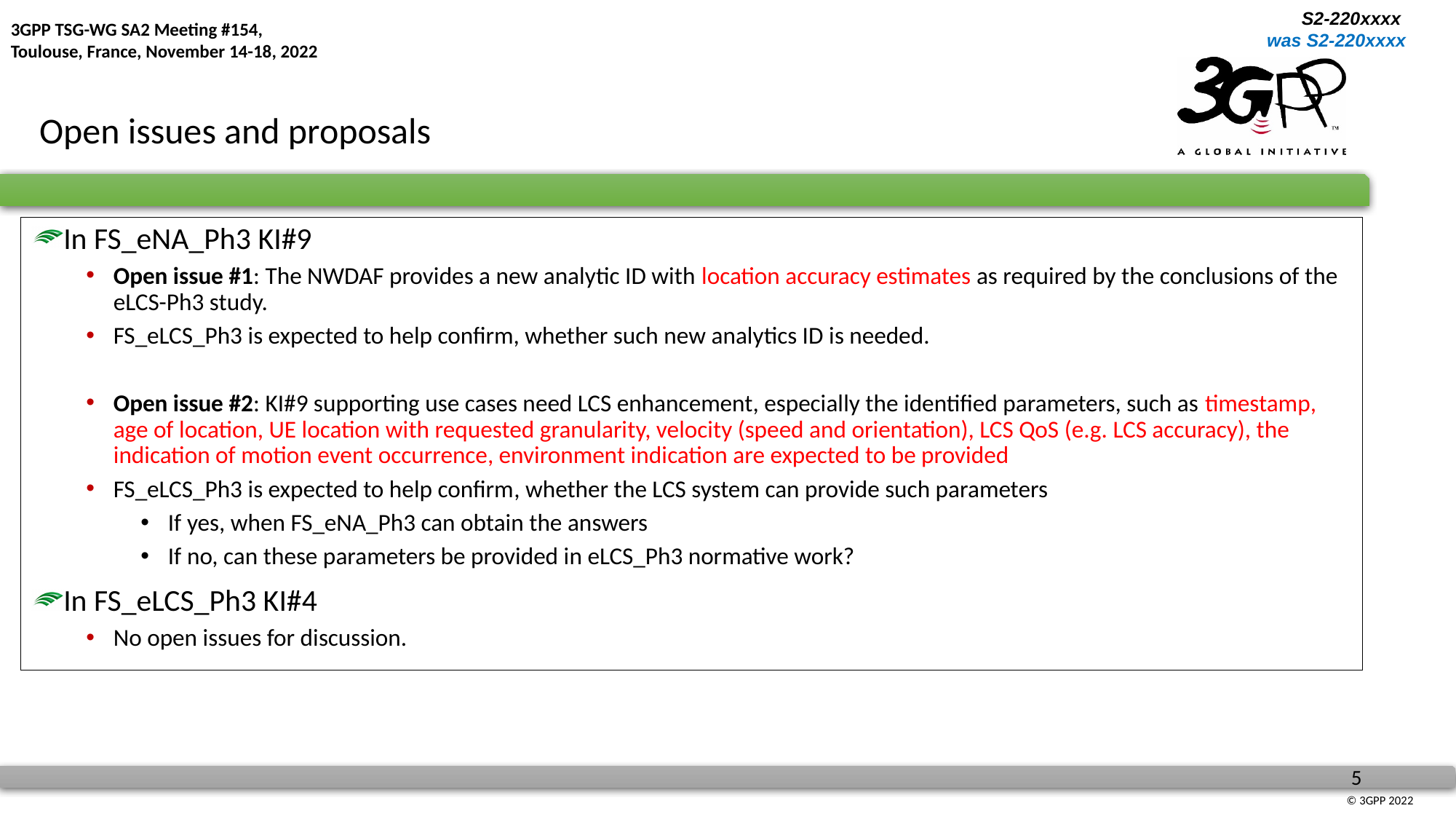

3GPP TSG-WG SA2 Meeting #154,
Toulouse, France, November 14-18, 2022
Open issues and proposals
In FS_eNA_Ph3 KI#9
Open issue #1: The NWDAF provides a new analytic ID with location accuracy estimates as required by the conclusions of the eLCS-Ph3 study.
FS_eLCS_Ph3 is expected to help confirm, whether such new analytics ID is needed.

Open issue #2: KI#9 supporting use cases need LCS enhancement, especially the identified parameters, such as timestamp, age of location, UE location with requested granularity, velocity (speed and orientation), LCS QoS (e.g. LCS accuracy), the indication of motion event occurrence, environment indication are expected to be provided
FS_eLCS_Ph3 is expected to help confirm, whether the LCS system can provide such parameters
If yes, when FS_eNA_Ph3 can obtain the answers
If no, can these parameters be provided in eLCS_Ph3 normative work?
In FS_eLCS_Ph3 KI#4
No open issues for discussion.